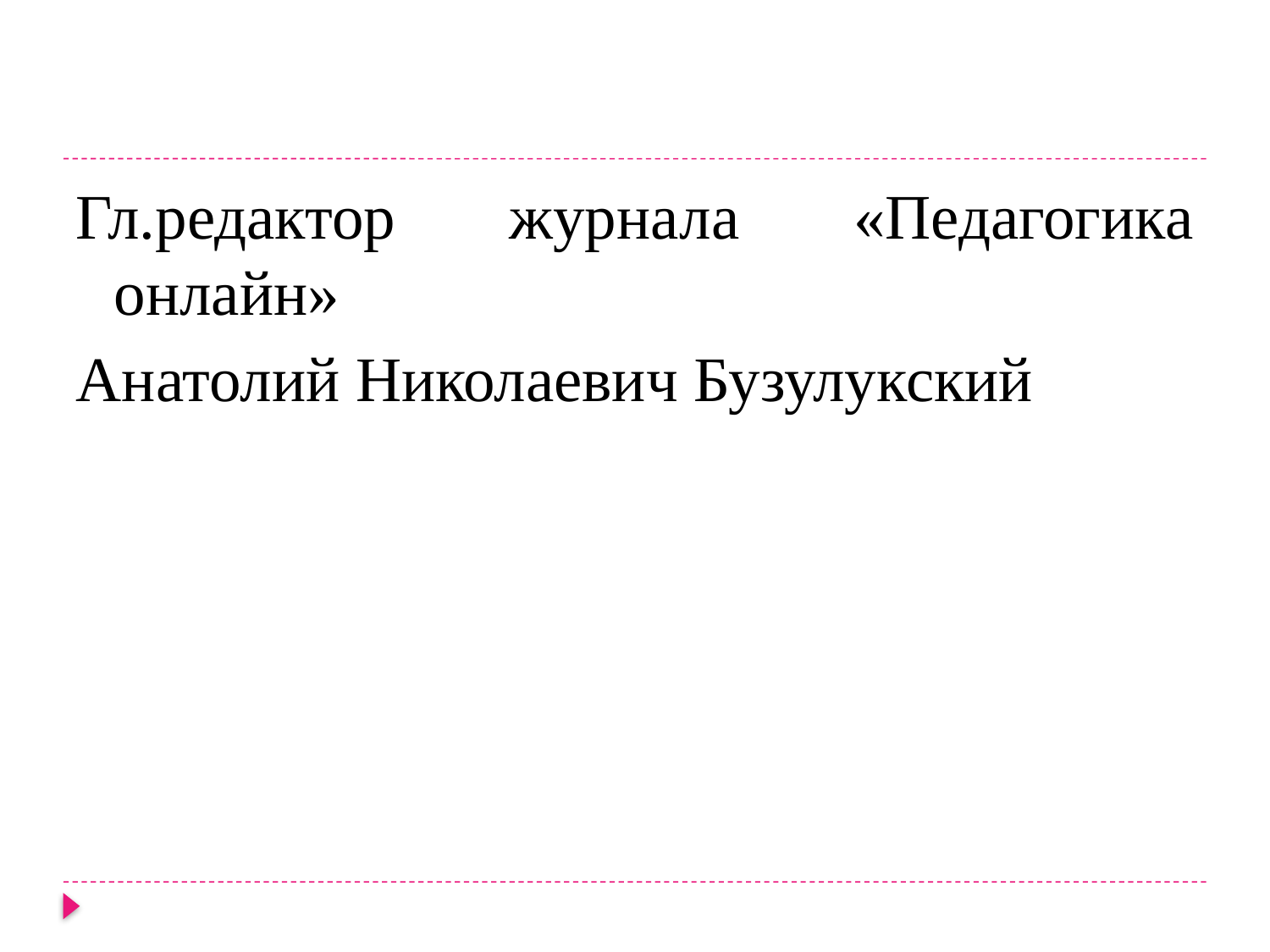

#
Гл.редактор журнала «Педагогика онлайн»
Анатолий Николаевич Бузулукский